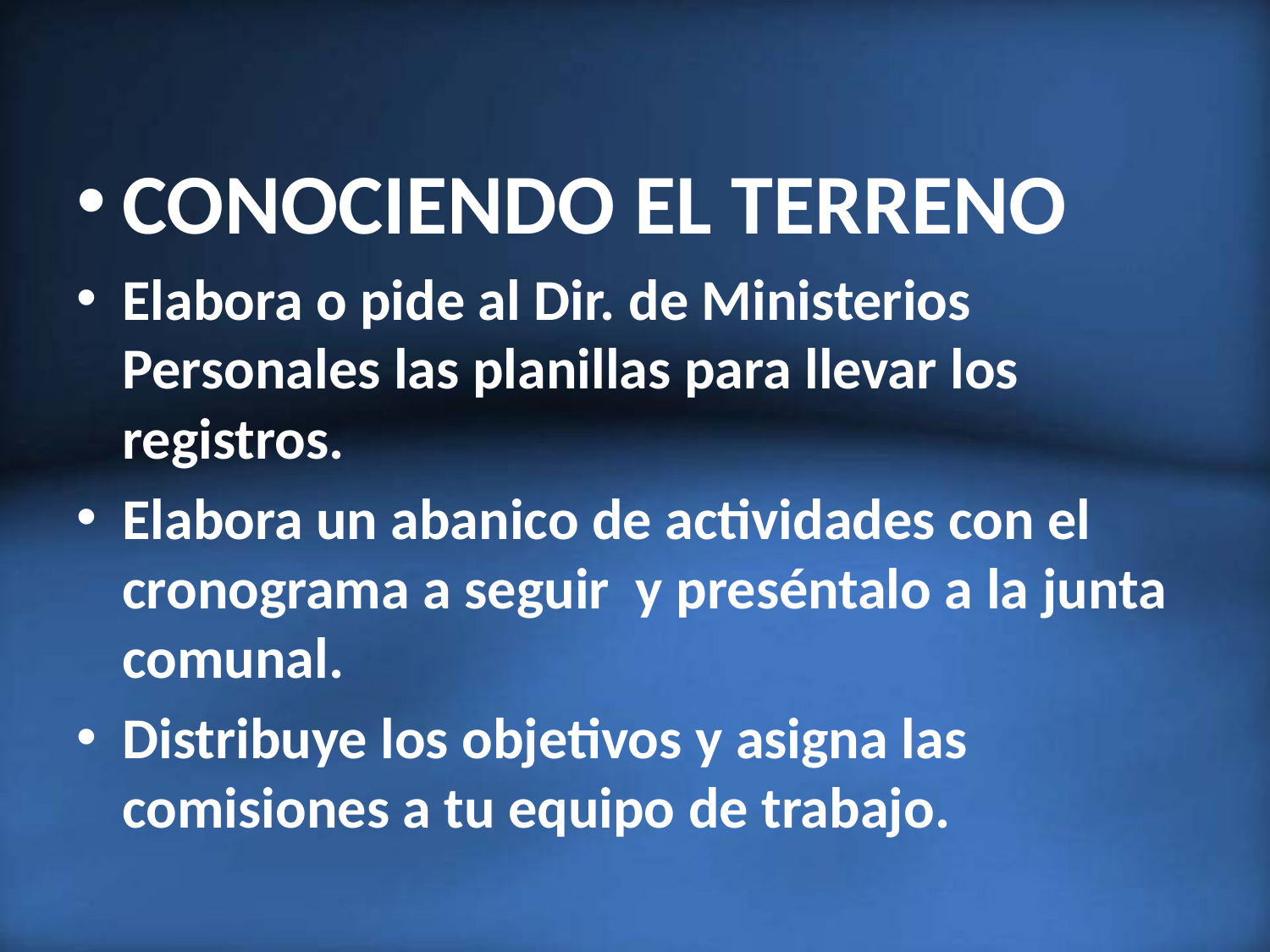

CONOCIENDO EL TERRENO
Elabora o pide al Dir. de Ministerios Personales las planillas para llevar los registros.
Elabora un abanico de actividades con el cronograma a seguir  y preséntalo a la junta comunal.
Distribuye los objetivos y asigna las comisiones a tu equipo de trabajo.